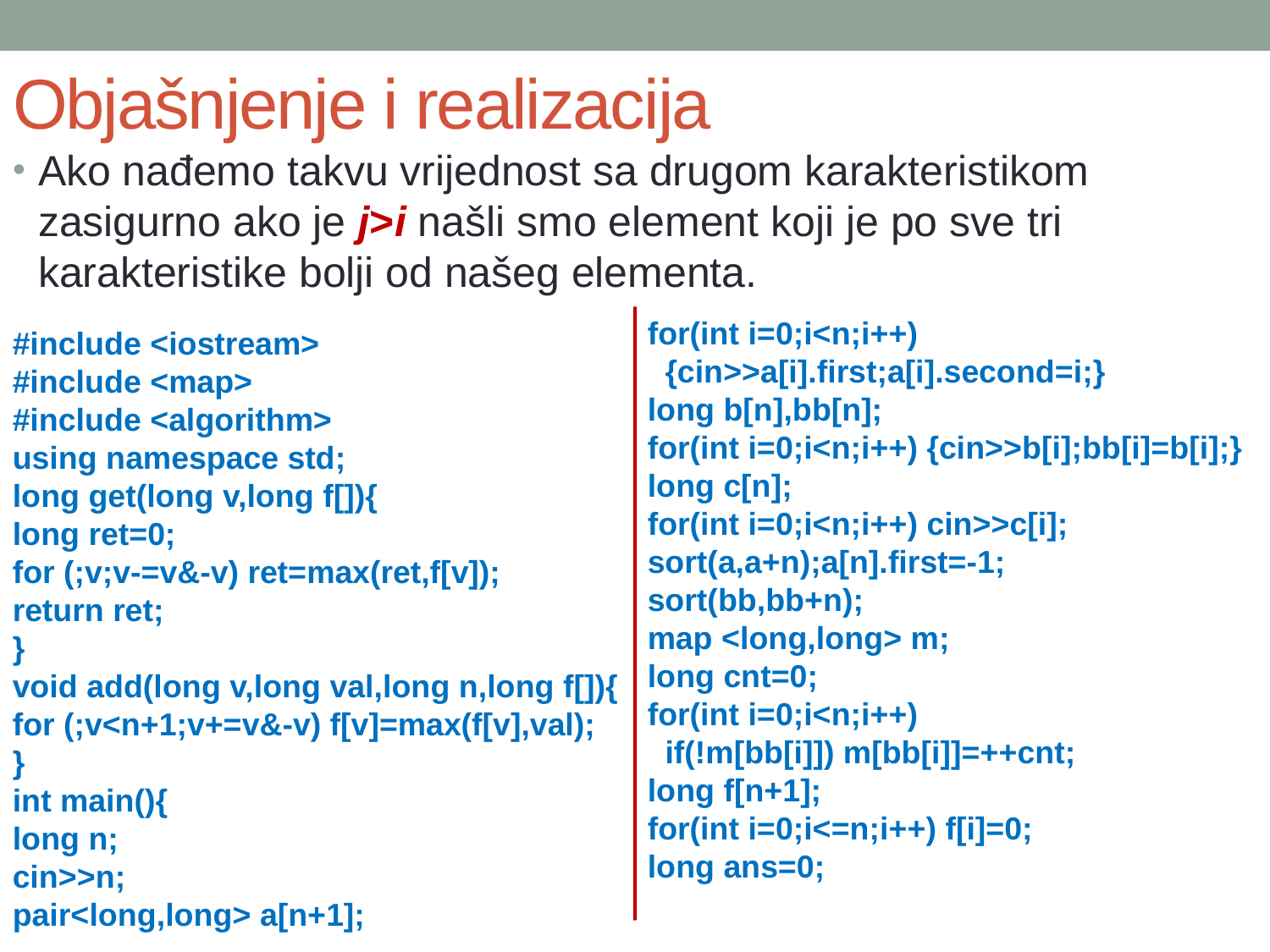

# Objašnjenje i realizacija
Ako nađemo takvu vrijednost sa drugom karakteristikom zasigurno ako je j>i našli smo element koji je po sve tri karakteristike bolji od našeg elementa.

for(int i=0;i<n;i++)
  {cin>>a[i].first;a[i].second=i;}
long b[n],bb[n];
for(int i=0;i<n;i++) {cin>>b[i];bb[i]=b[i];}
long c[n];
for(int i=0;i<n;i++) cin>>c[i];
sort(a,a+n);a[n].first=-1;
sort(bb,bb+n);
map <long,long> m;
long cnt=0;
for(int i=0;i<n;i++)
  if(!m[bb[i]]) m[bb[i]]=++cnt;
long f[n+1];
for(int i=0;i<=n;i++) f[i]=0;
long ans=0;
#include <iostream>
#include <map>
#include <algorithm>
using namespace std;
long get(long v,long f[]){
long ret=0;
for (;v;v-=v&-v) ret=max(ret,f[v]);
return ret;
}
void add(long v,long val,long n,long f[]){ for (;v<n+1;v+=v&-v) f[v]=max(f[v],val);
}
int main(){
long n;
cin>>n;
pair<long,long> a[n+1];